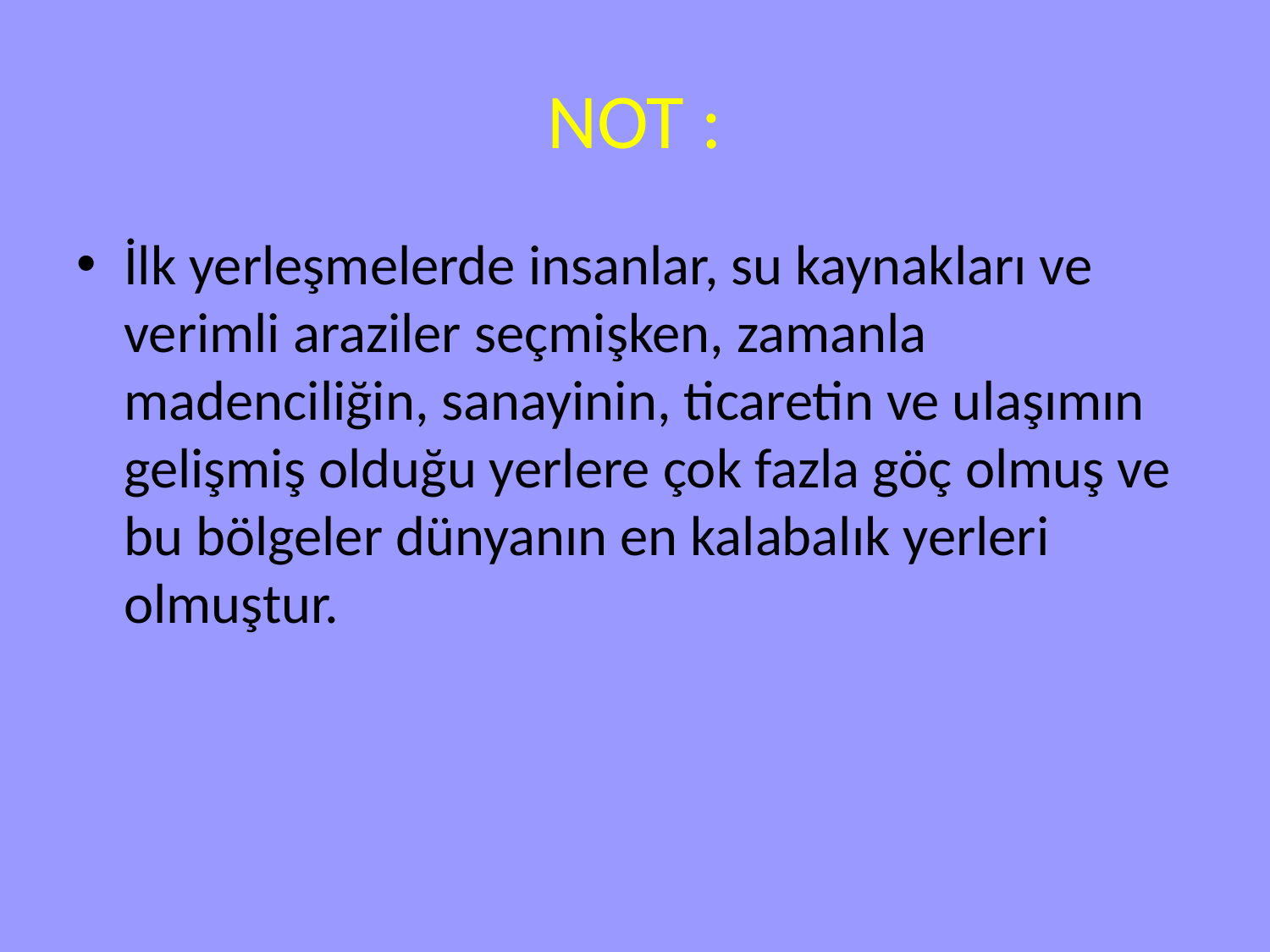

# NOT :
İlk yerleşmelerde insanlar, su kaynakları ve verimli araziler seçmişken, zamanla madenciliğin, sanayinin, ticaretin ve ulaşımın gelişmiş olduğu yerlere çok fazla göç olmuş ve bu bölgeler dünyanın en kalabalık yerleri olmuştur.